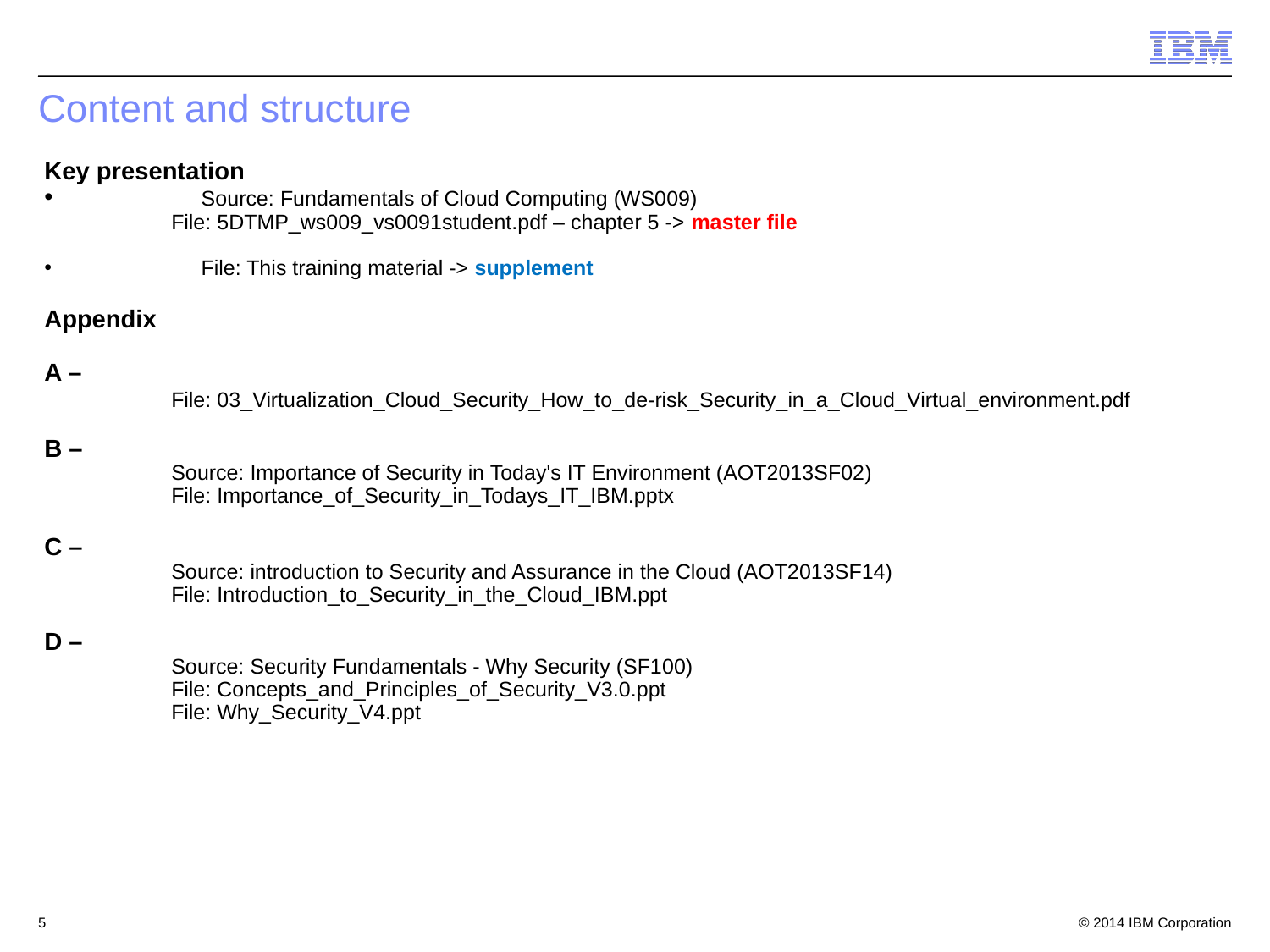

# Content and structure
Key presentation
	Source: Fundamentals of Cloud Computing (WS009)
	File: 5DTMP_ws009_vs0091student.pdf – chapter 5 -> master file

	File: This training material -> supplement

Appendix

A –
	File: 03_Virtualization_Cloud_Security_How_to_de-risk_Security_in_a_Cloud_Virtual_environment.pdf

B –
	Source: Importance of Security in Today's IT Environment (AOT2013SF02)
	File: Importance_of_Security_in_Todays_IT_IBM.pptx

C –
	Source: introduction to Security and Assurance in the Cloud (AOT2013SF14)
	File: Introduction_to_Security_in_the_Cloud_IBM.ppt

D –
	Source: Security Fundamentals - Why Security (SF100)
	File: Concepts_and_Principles_of_Security_V3.0.ppt
	File: Why_Security_V4.ppt

5